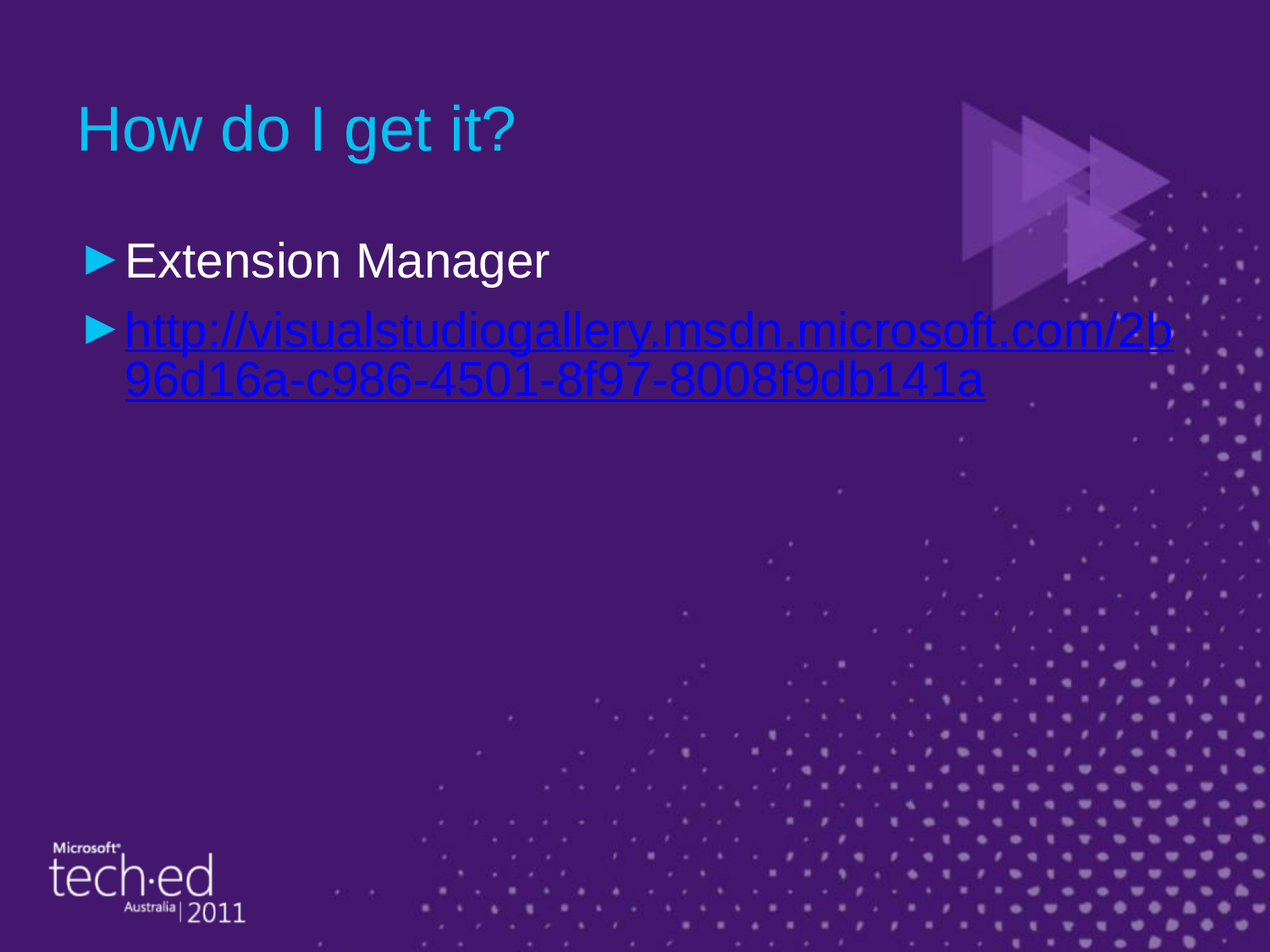

# How do I get it?
Extension Manager
http://visualstudiogallery.msdn.microsoft.com/2b96d16a-c986-4501-8f97-8008f9db141a